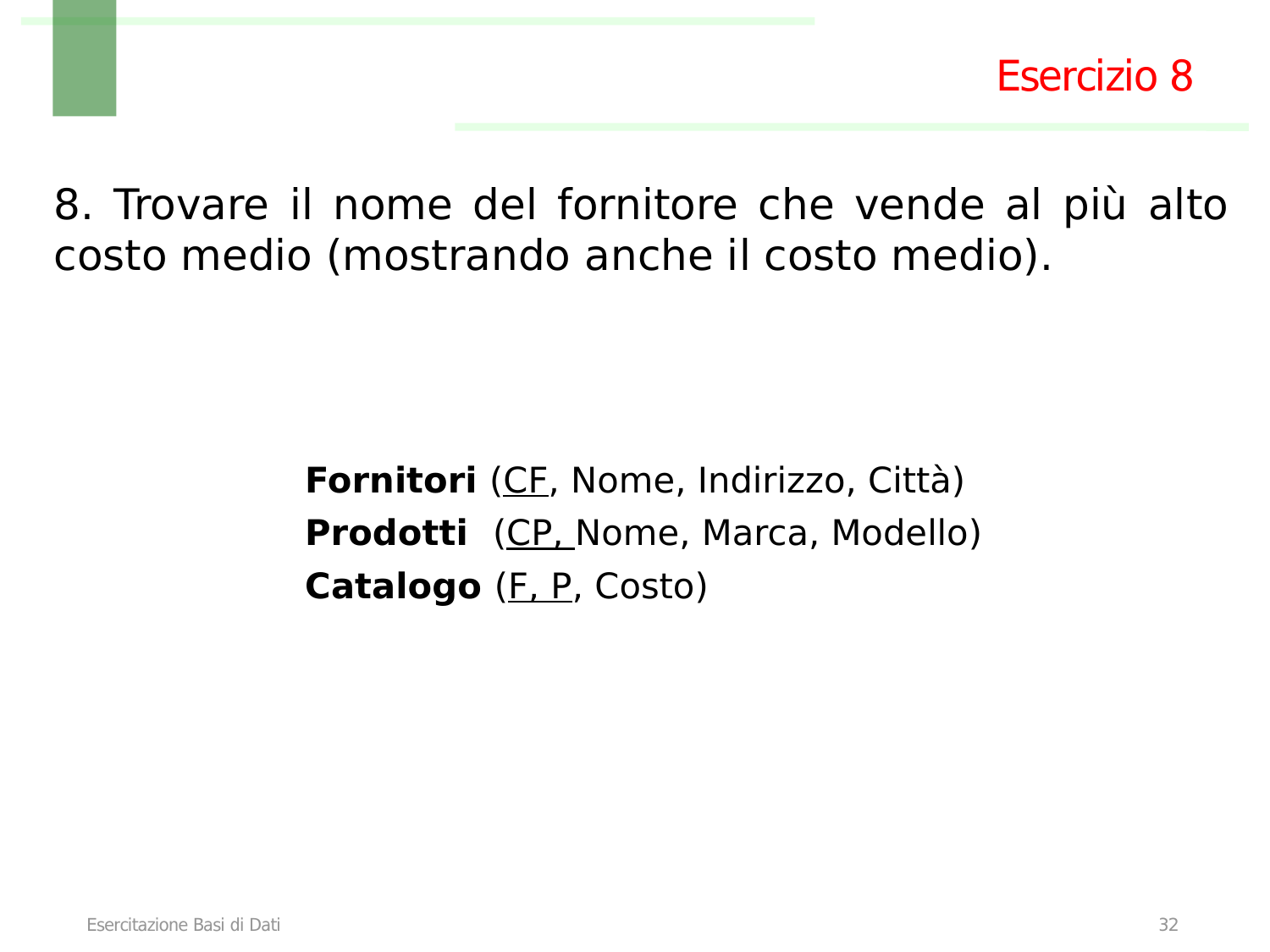

Esercizio 8
8. Trovare il nome del fornitore che vende al più alto costo medio (mostrando anche il costo medio).

	Fornitori (CF, Nome, Indirizzo, Città)
	Prodotti  (CP, Nome, Marca, Modello)
	Catalogo (F, P, Costo)